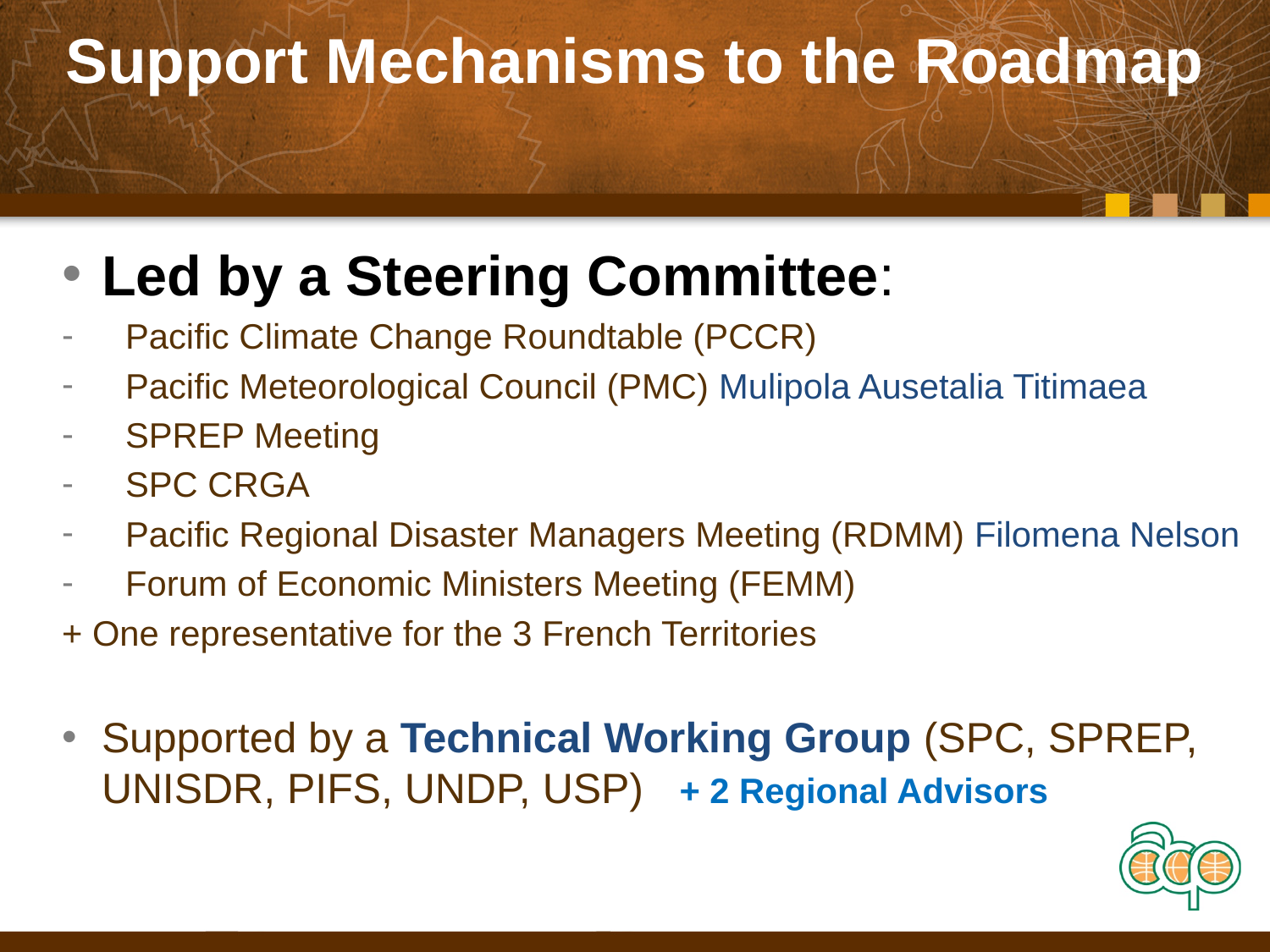

# Support Mechanisms to the Roadmap
Led by a Steering Committee:
Pacific Climate Change Roundtable (PCCR)
Pacific Meteorological Council (PMC) Mulipola Ausetalia Titimaea
SPREP Meeting
SPC CRGA
Pacific Regional Disaster Managers Meeting (RDMM) Filomena Nelson
Forum of Economic Ministers Meeting (FEMM)
+ One representative for the 3 French Territories

Supported by a Technical Working Group (SPC, SPREP, UNISDR, PIFS, UNDP, USP)   + 2 Regional Advisors